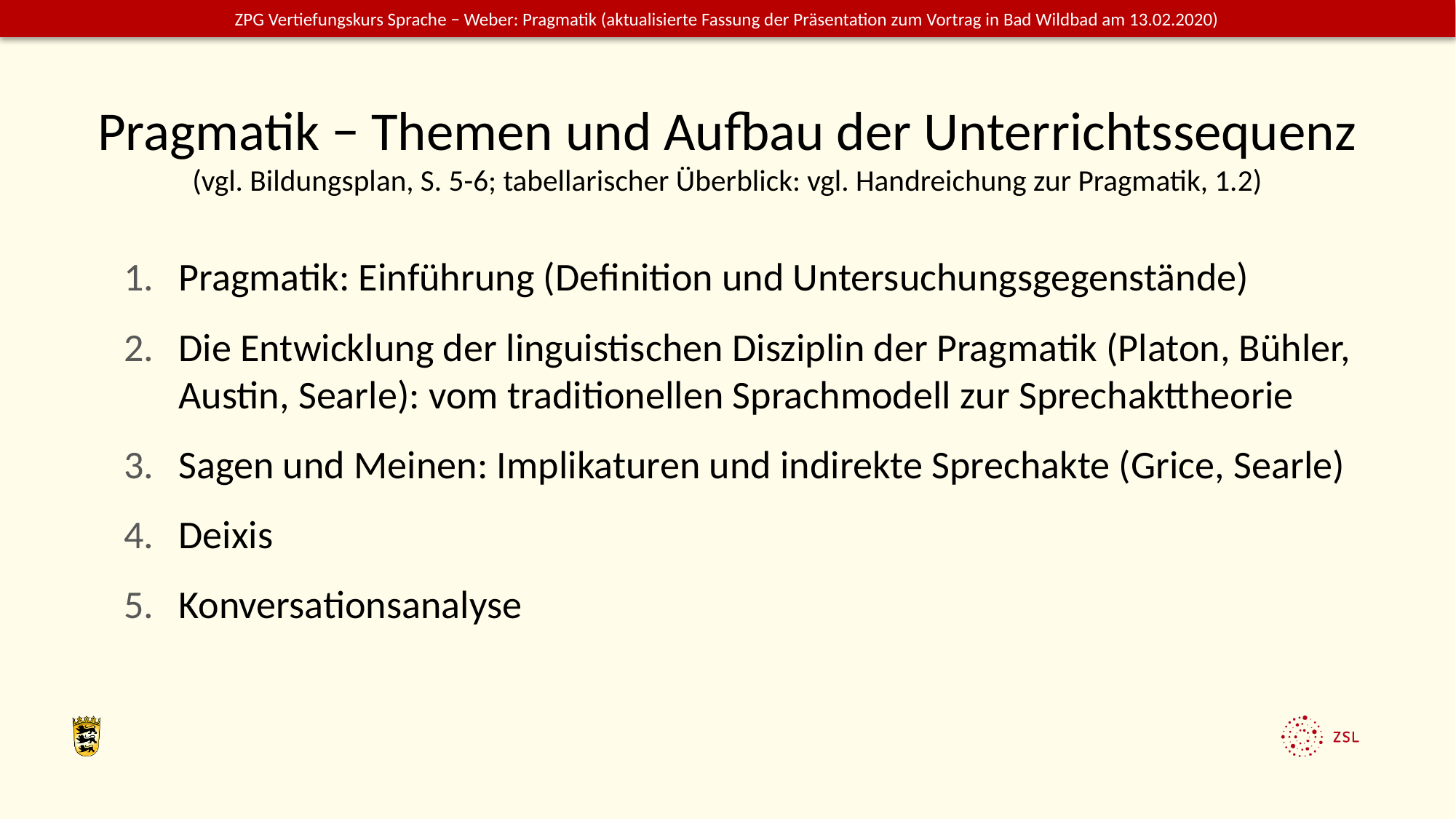

# Pragmatik − Themen und Aufbau der Unterrichtssequenz (vgl. Bildungsplan, S. 5-6; tabellarischer Überblick: vgl. Handreichung zur Pragmatik, 1.2)
Pragmatik: Einführung (Definition und Untersuchungsgegenstände)
Die Entwicklung der linguistischen Disziplin der Pragmatik (Platon, Bühler, Austin, Searle): vom traditionellen Sprachmodell zur Sprechakttheorie
Sagen und Meinen: Implikaturen und indirekte Sprechakte (Grice, Searle)
Deixis
Konversationsanalyse